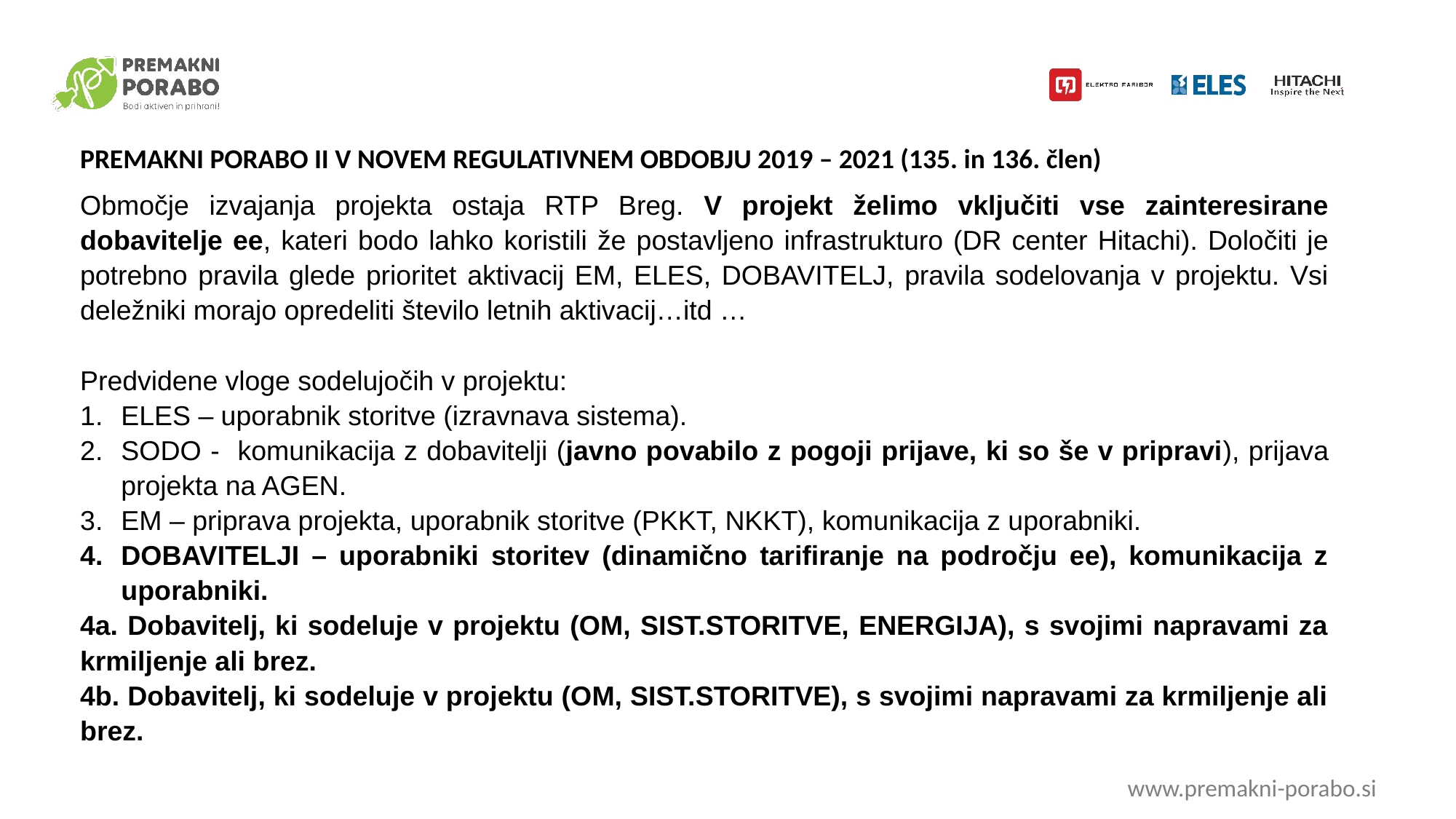

PREMAKNI PORABO II V NOVEM REGULATIVNEM OBDOBJU 2019 – 2021 (135. in 136. člen)
Območje izvajanja projekta ostaja RTP Breg. V projekt želimo vključiti vse zainteresirane dobavitelje ee, kateri bodo lahko koristili že postavljeno infrastrukturo (DR center Hitachi). Določiti je potrebno pravila glede prioritet aktivacij EM, ELES, DOBAVITELJ, pravila sodelovanja v projektu. Vsi deležniki morajo opredeliti število letnih aktivacij…itd …

Predvidene vloge sodelujočih v projektu:
ELES – uporabnik storitve (izravnava sistema).
SODO -  komunikacija z dobavitelji (javno povabilo z pogoji prijave, ki so še v pripravi), prijava projekta na AGEN.
EM – priprava projekta, uporabnik storitve (PKKT, NKKT), komunikacija z uporabniki.
DOBAVITELJI – uporabniki storitev (dinamično tarifiranje na področju ee), komunikacija z uporabniki.
4a. Dobavitelj, ki sodeluje v projektu (OM, SIST.STORITVE, ENERGIJA), s svojimi napravami za krmiljenje ali brez.
4b. Dobavitelj, ki sodeluje v projektu (OM, SIST.STORITVE), s svojimi napravami za krmiljenje ali brez.